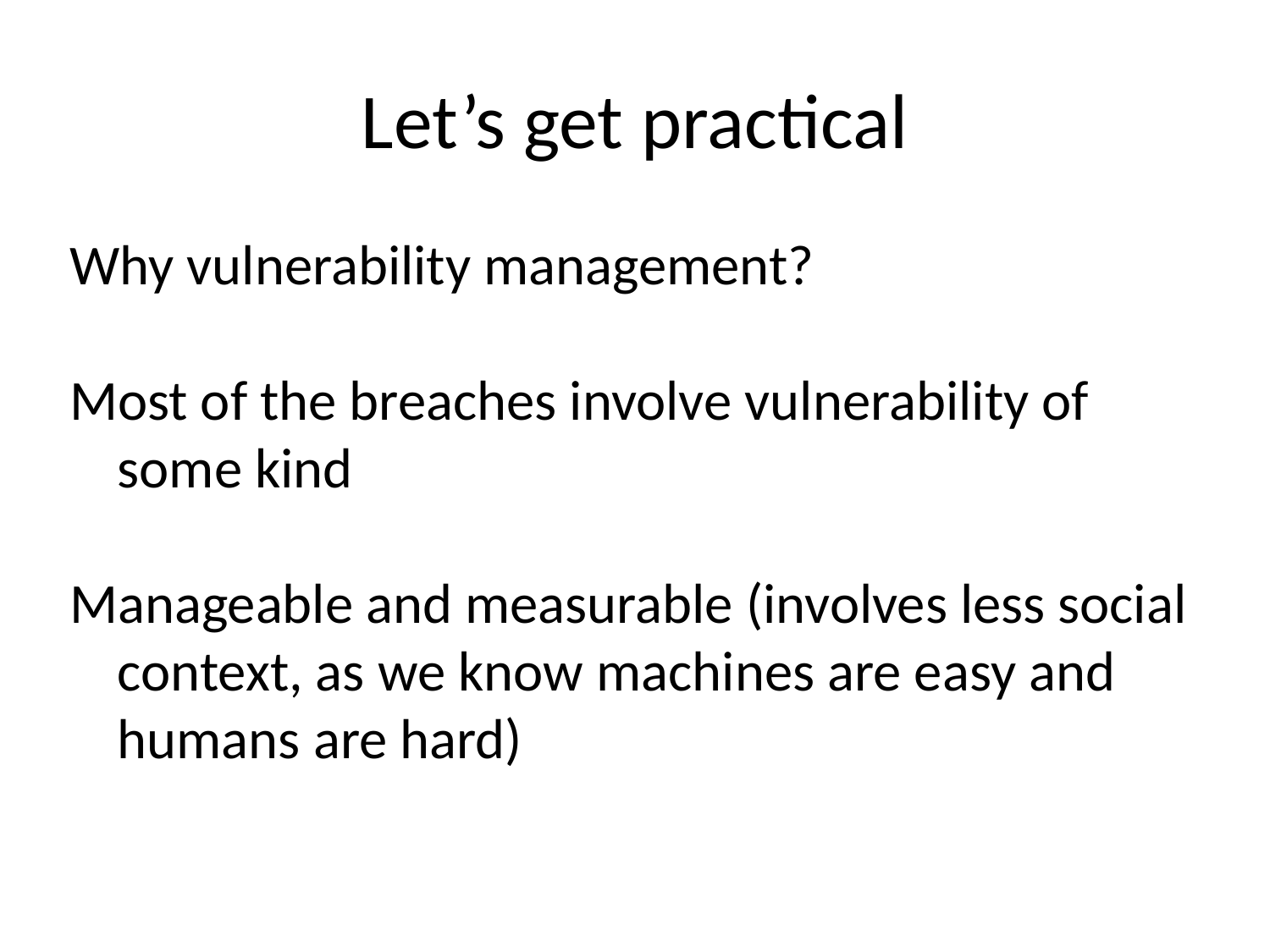

Let’s get practical
Why vulnerability management?

Most of the breaches involve vulnerability of some kind

Manageable and measurable (involves less social context, as we know machines are easy and humans are hard)